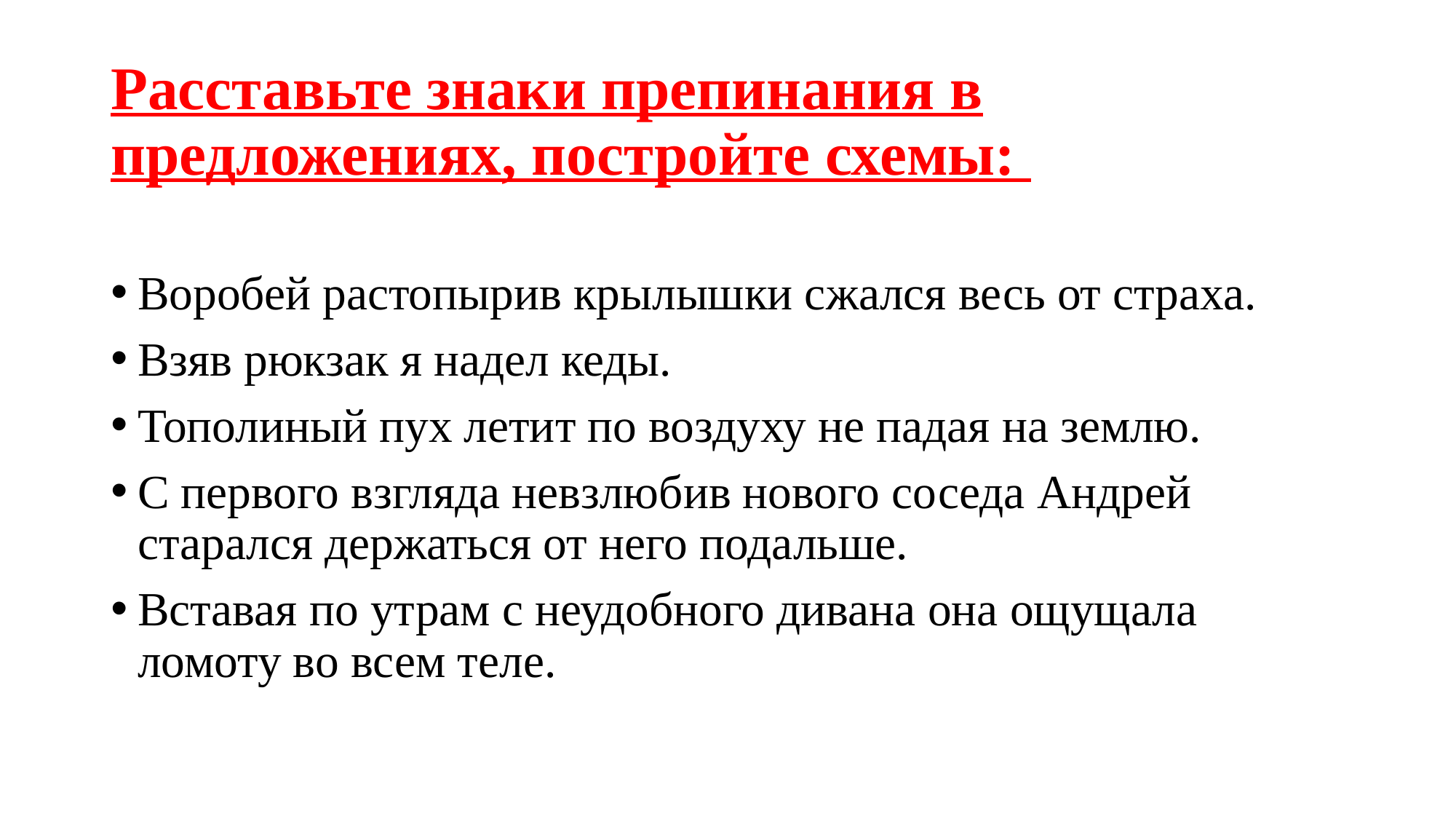

# Расставьте знаки препинания в предложениях, постройте схемы:
Воробей растопырив крылышки сжался весь от страха.
Взяв рюкзак я надел кеды.
Тополиный пух летит по воздуху не падая на землю.
С первого взгляда невзлюбив нового соседа Андрей старался держаться от него подальше.
Вставая по утрам с неудобного дивана она ощущала ломоту во всем теле.